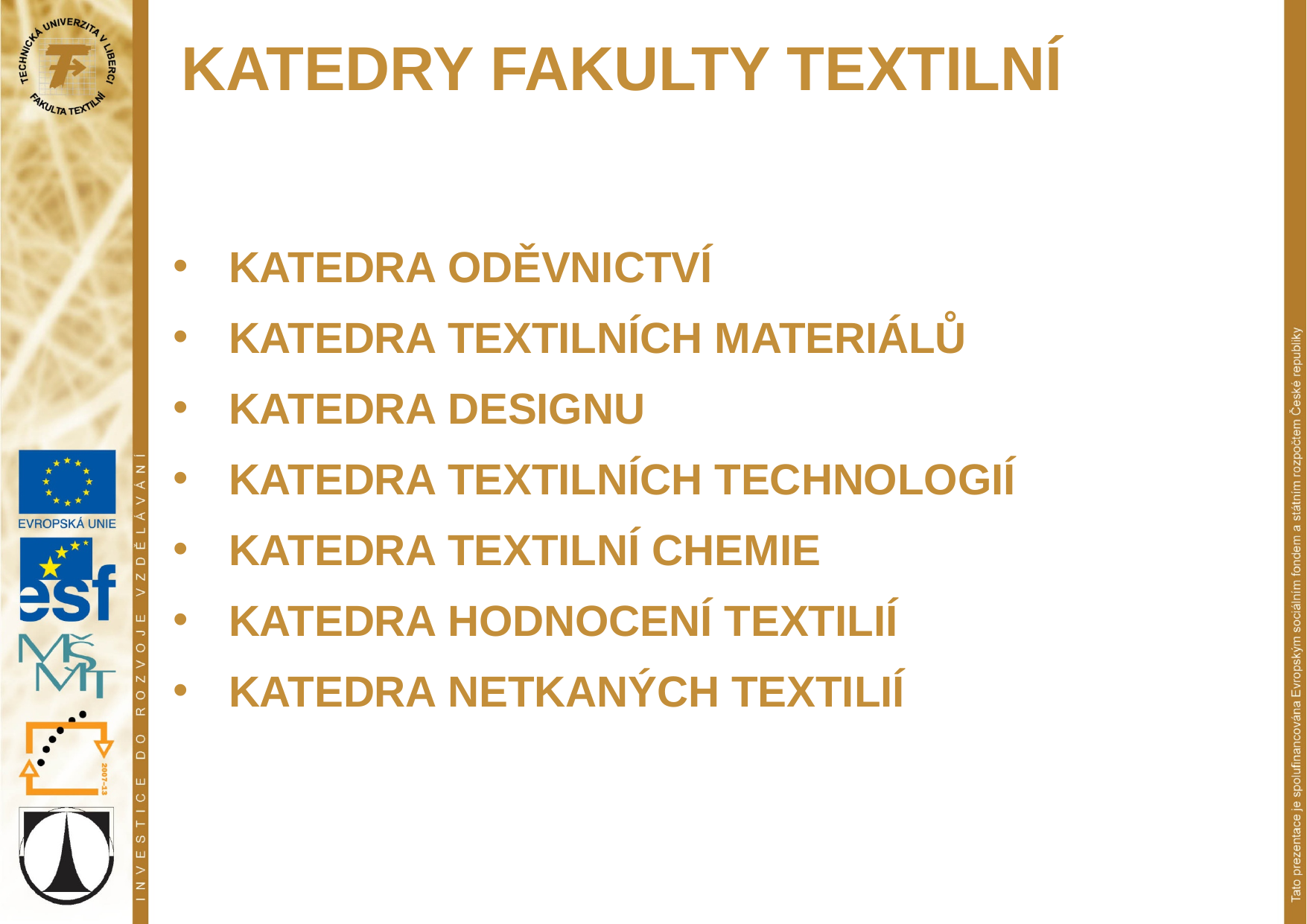

KATEDRY FAKULTY TEXTILNÍ
KATEDRA ODĚVNICTVÍ
KATEDRA TEXTILNÍCH MATERIÁLŮ
KATEDRA DESIGNU
KATEDRA TEXTILNÍCH TECHNOLOGIÍ
KATEDRA TEXTILNÍ CHEMIE
KATEDRA HODNOCENÍ TEXTILIÍ
KATEDRA NETKANÝCH TEXTILIÍ